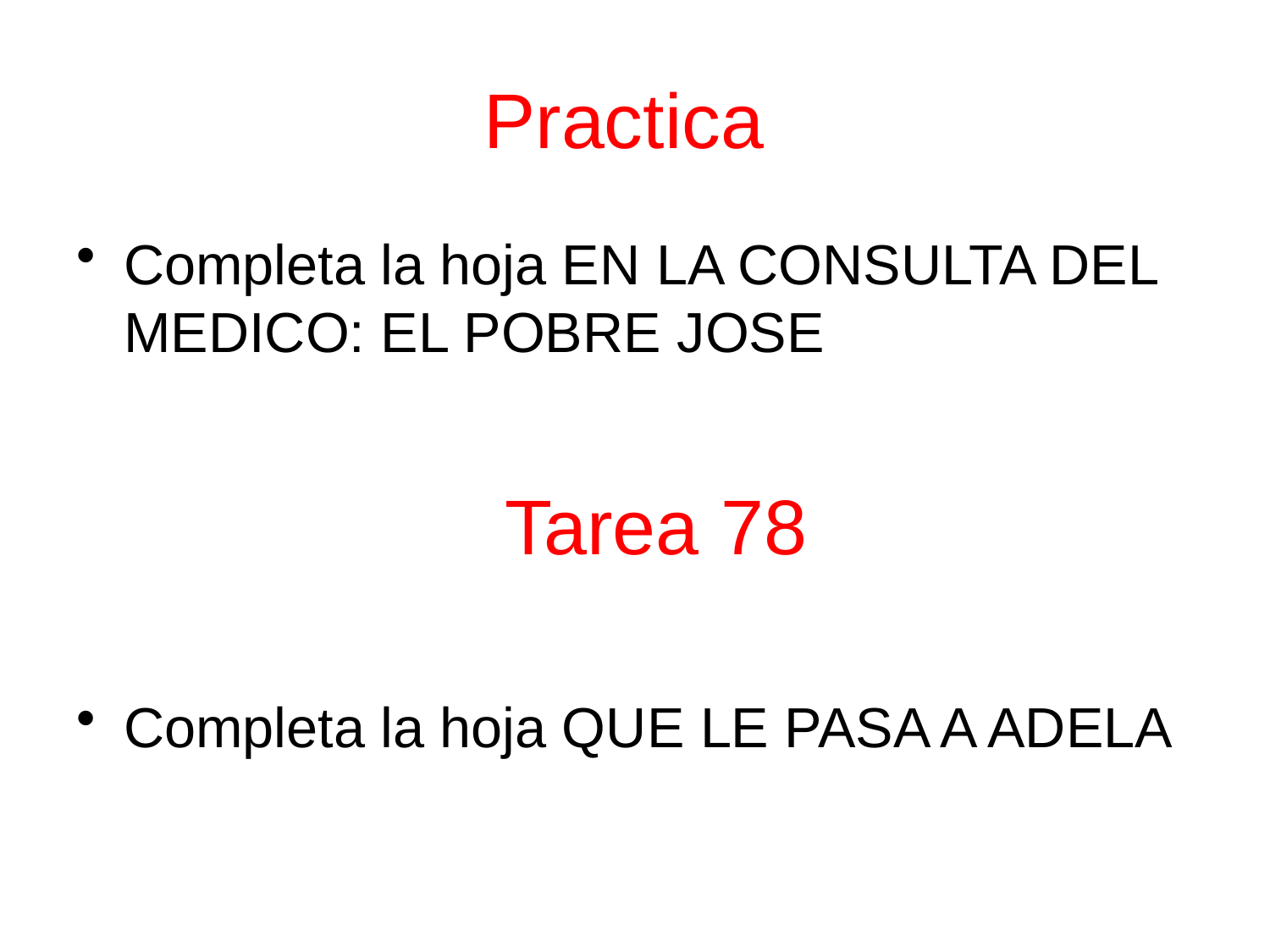

# Practica
Completa la hoja EN LA CONSULTA DEL MEDICO: EL POBRE JOSE

Completa la hoja QUE LE PASA A ADELA
Tarea 78